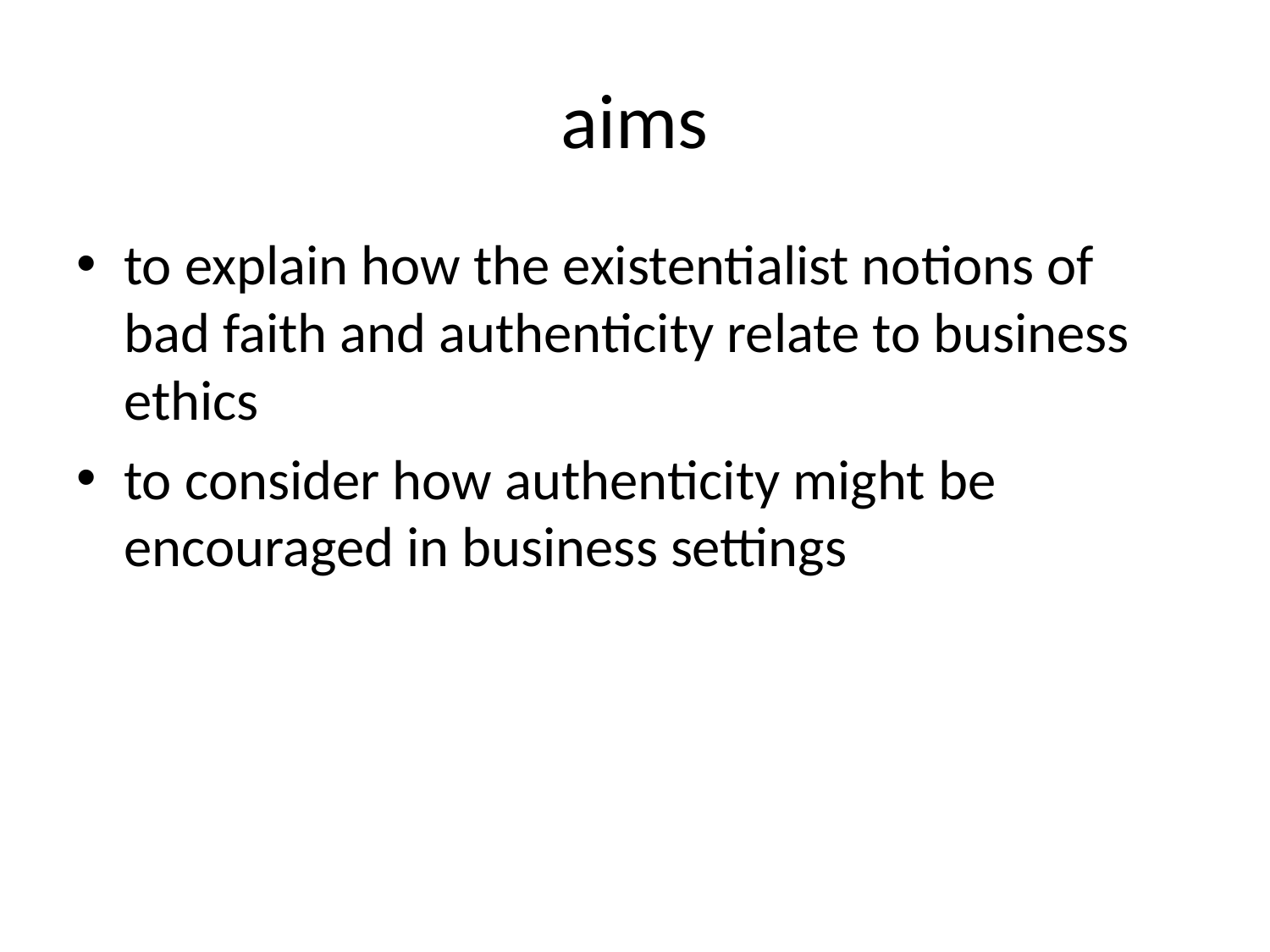

# aims
to explain how the existentialist notions of bad faith and authenticity relate to business ethics
to consider how authenticity might be encouraged in business settings